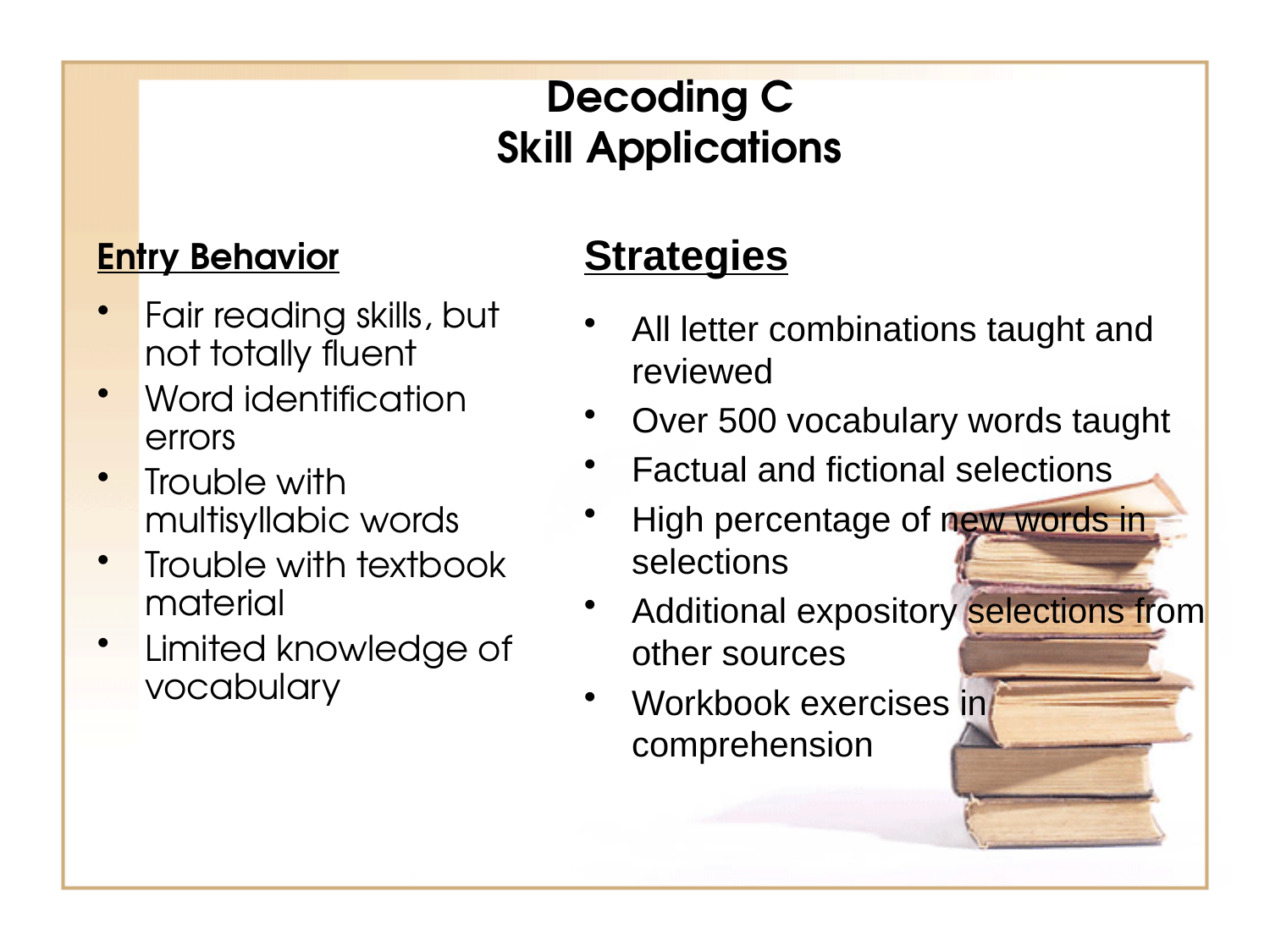

# Decoding C Skill Applications
Strategies

All letter combinations taught and reviewed
Over 500 vocabulary words taught
Factual and fictional selections
High percentage of new words in selections
Additional expository selections from other sources
Workbook exercises in comprehension

Entry Behavior

Fair reading skills, but not totally fluent
Word identification errors
Trouble with multisyllabic words
Trouble with textbook material
Limited knowledge of vocabulary